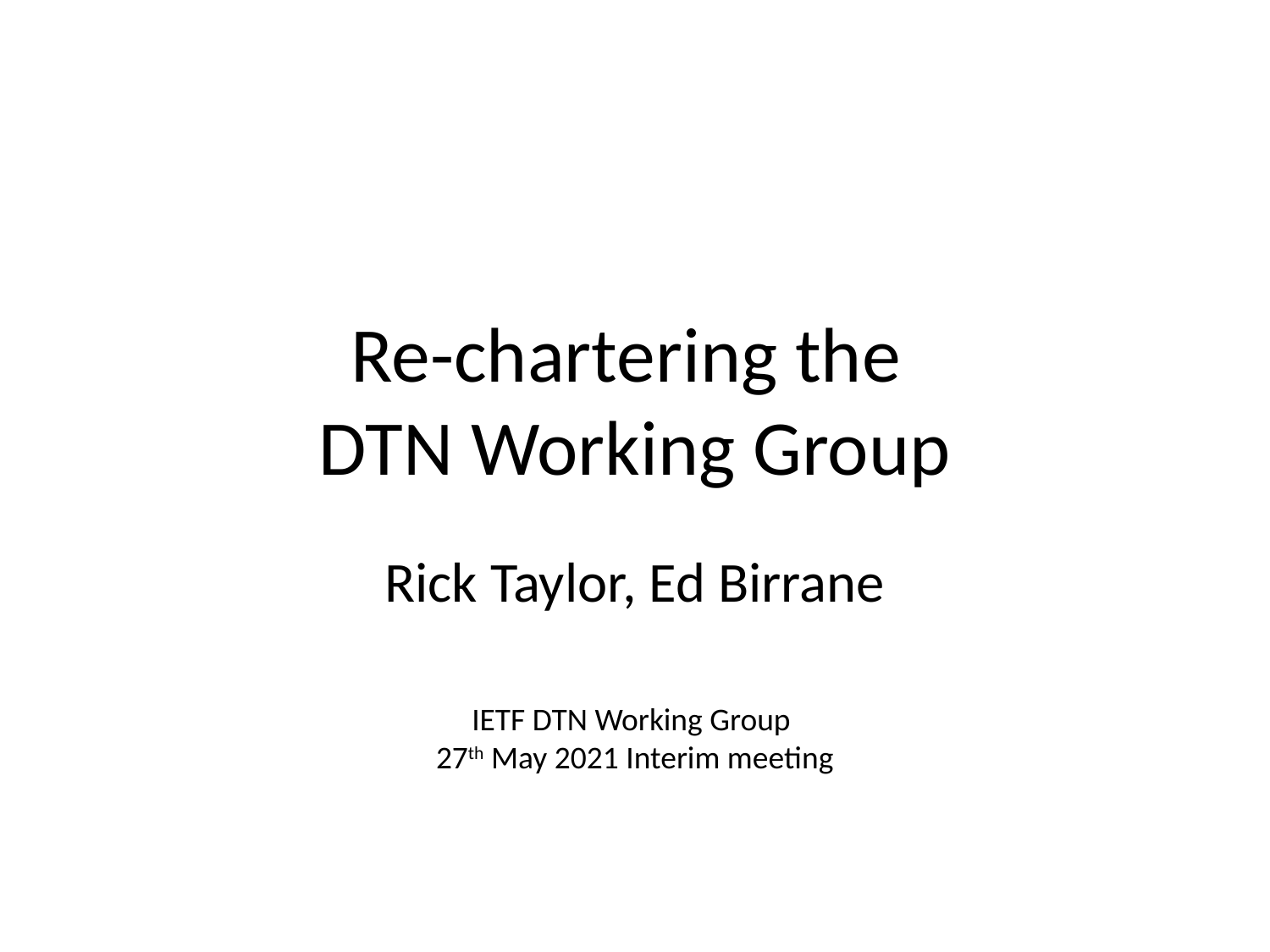

# Re-chartering the DTN Working Group
Rick Taylor, Ed Birrane

IETF DTN Working Group
27th May 2021 Interim meeting